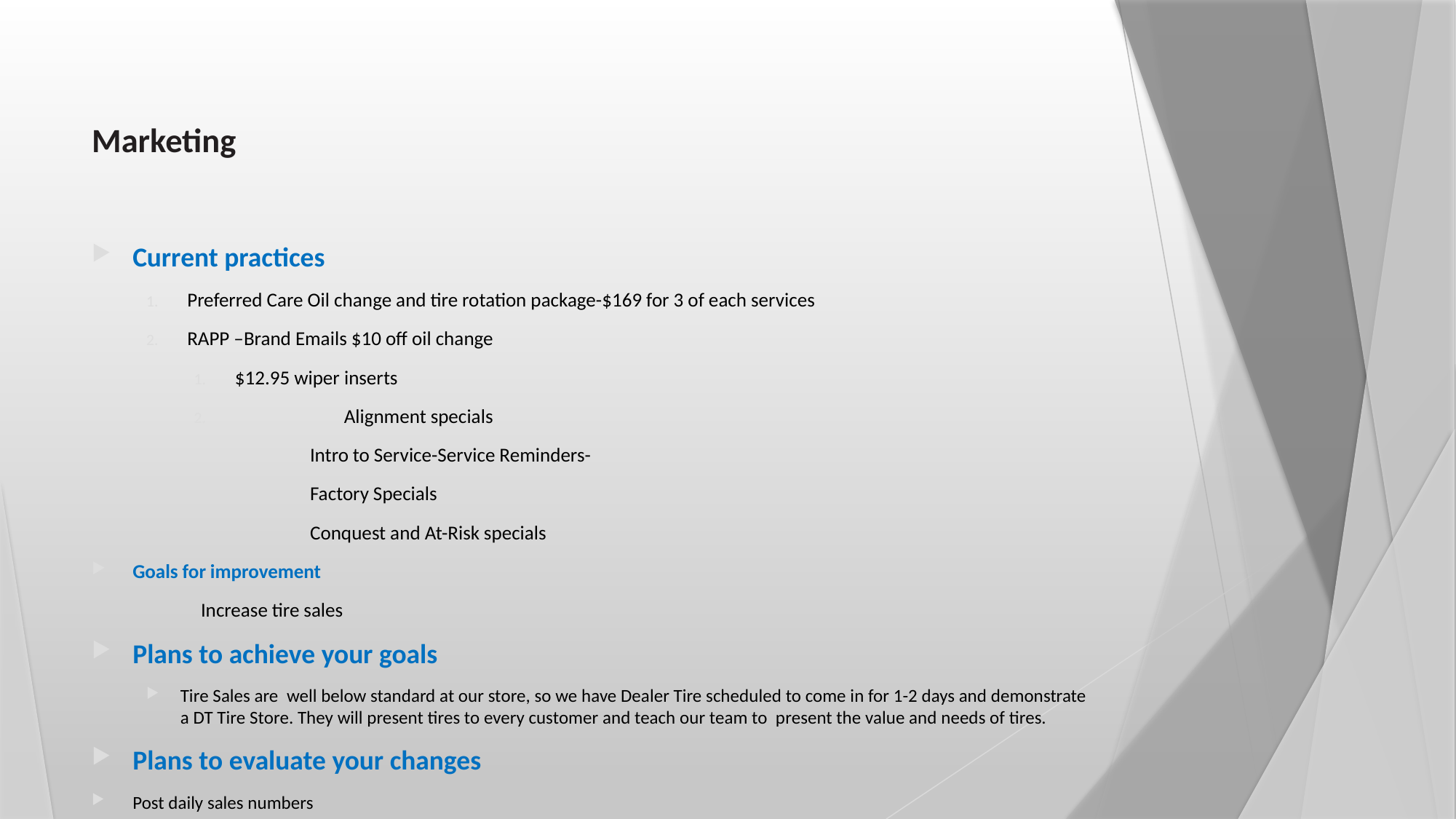

# Marketing

Current practices
Preferred Care Oil change and tire rotation package-$169 for 3 of each services
RAPP –Brand Emails $10 off oil change
$12.95 wiper inserts
	Alignment specials
	Intro to Service-Service Reminders-
	Factory Specials
	Conquest and At-Risk specials
Goals for improvement
Increase tire sales
Plans to achieve your goals
Tire Sales are  well below standard at our store, so we have Dealer Tire scheduled to come in for 1-2 days and demonstrate a DT Tire Store. They will present tires to every customer and teach our team to  present the value and needs of tires.
Plans to evaluate your changes
Post daily sales numbers